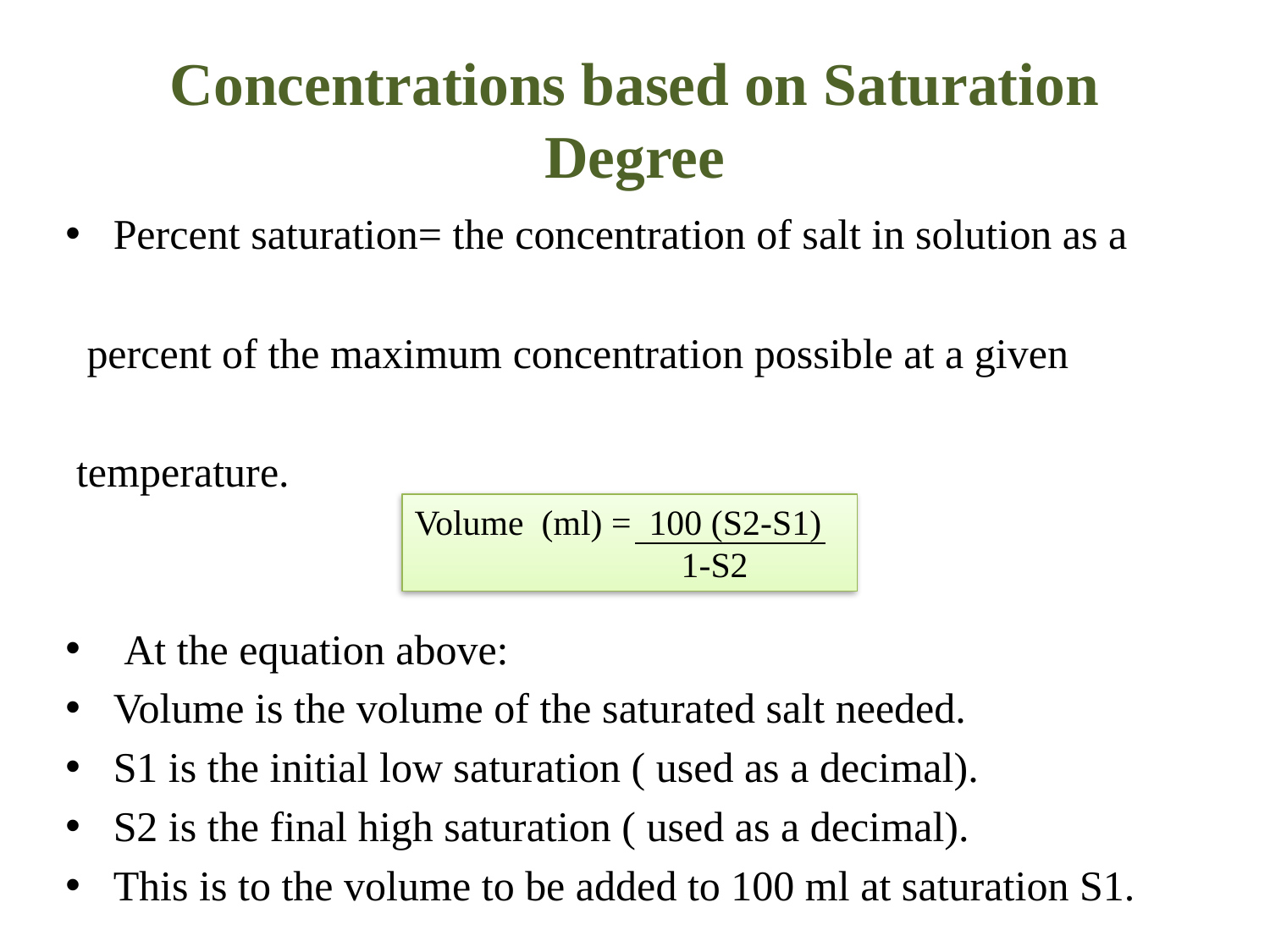

# Concentrations based on Saturation Degree
Percent saturation= the concentration of salt in solution as a

  percent of the maximum concentration possible at a given

 temperature.

 At the equation above:
Volume is the volume of the saturated salt needed.
S1 is the initial low saturation ( used as a decimal).
S2 is the final high saturation ( used as a decimal).
This is to the volume to be added to 100 ml at saturation S1.

Volume  (ml) =  100 (S2-S1)
                              1-S2